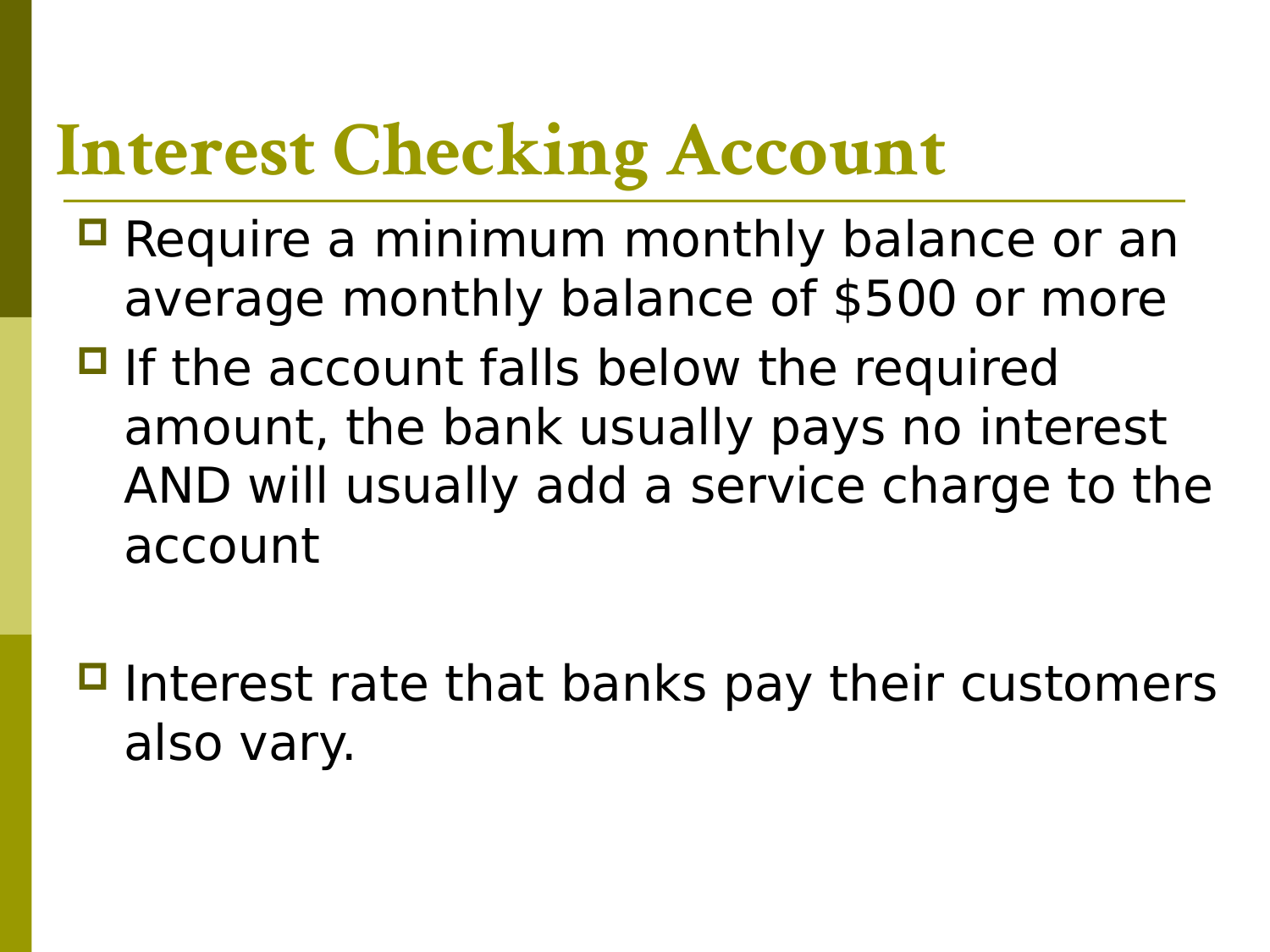

# Interest Checking Account
Require a minimum monthly balance or an average monthly balance of $500 or more
If the account falls below the required amount, the bank usually pays no interest AND will usually add a service charge to the account

Interest rate that banks pay their customers also vary.